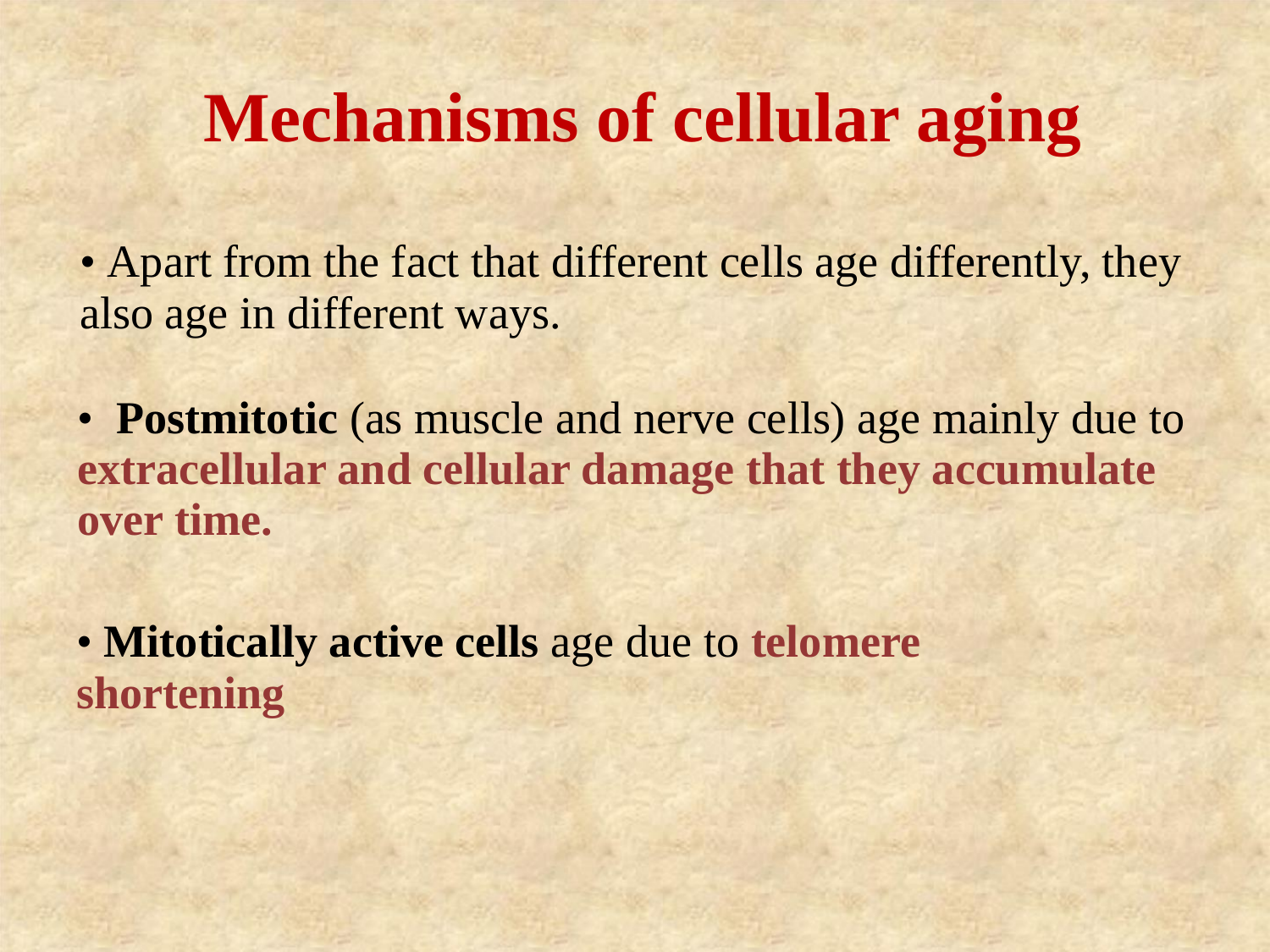

Mechanisms of cellular aging
• Apart from the fact that different cells age differently, they also age in different ways.

•  Postmitotic (as muscle and nerve cells) age mainly due to extracellular and cellular damage that they accumulate over time.
• Mitotically active cells age due to telomere shortening